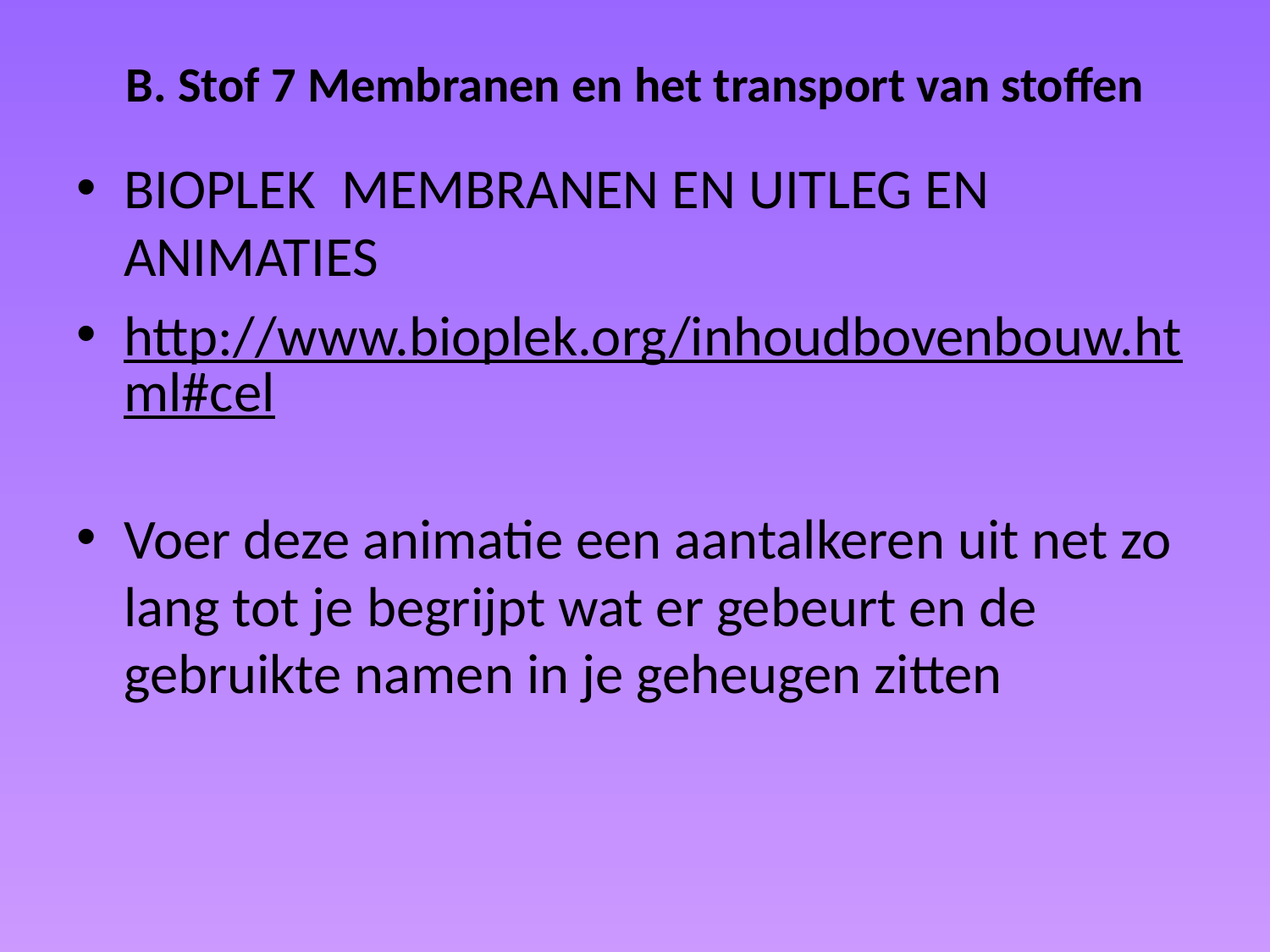

# B. Stof 7 Membranen en het transport van stoffen
BIOPLEK  MEMBRANEN EN UITLEG EN ANIMATIES
http://www.bioplek.org/inhoudbovenbouw.html#cel
Voer deze animatie een aantalkeren uit net zo lang tot je begrijpt wat er gebeurt en de gebruikte namen in je geheugen zitten